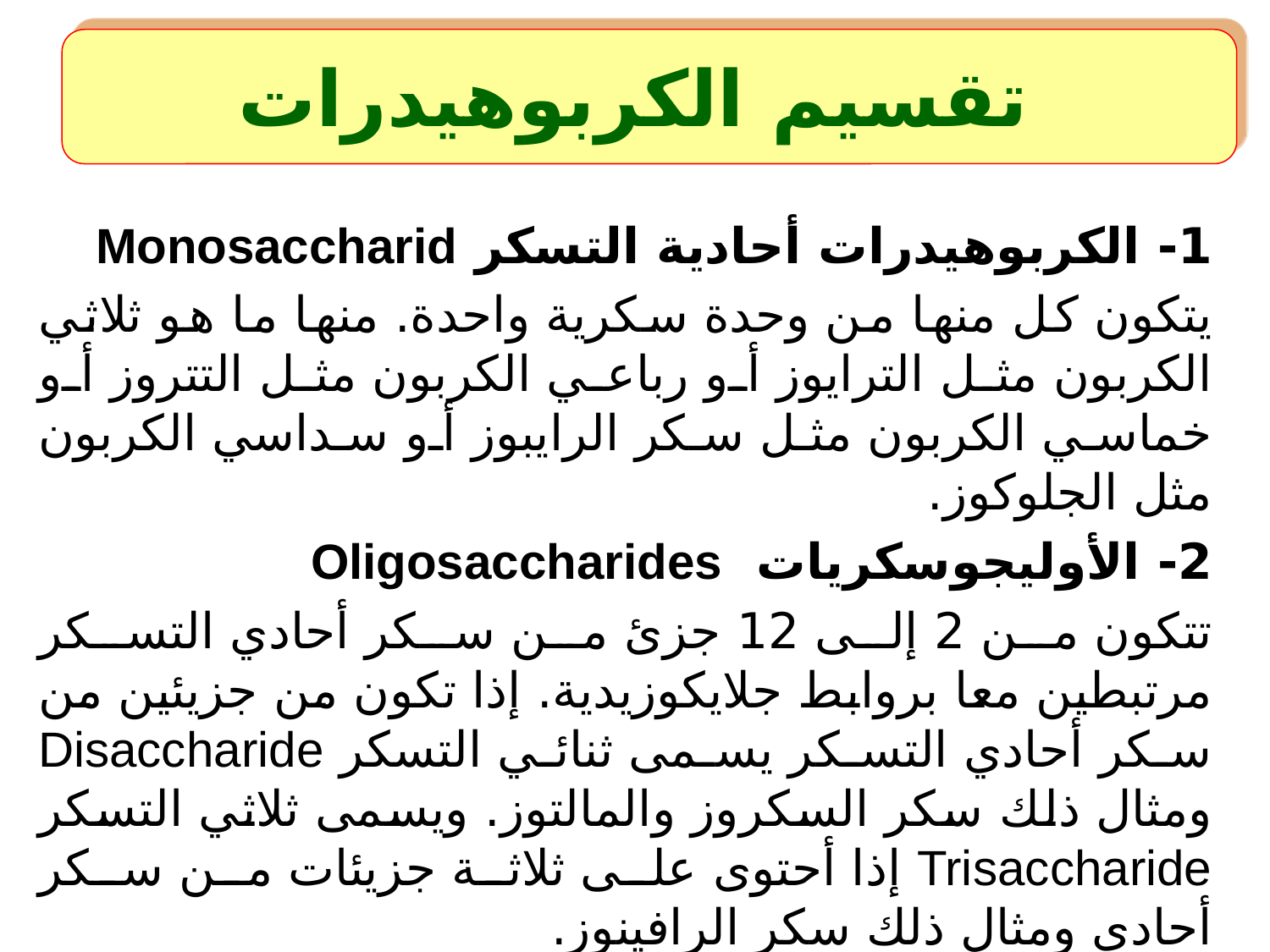

# تقسيم الكربوهيدرات

1- الكربوهيدرات أحادية التسكر Monosaccharid
يتكون كل منها من وحدة سكرية واحدة. منها ما هو ثلاثي الكربون مثل الترايوز أو رباعي الكربون مثل التتروز أو خماسي الكربون مثل سكر الرايبوز أو سداسي الكربون مثل الجلوكوز.
2- الأوليجوسكريات  Oligosaccharides
تتكون من 2 إلى 12 جزئ من سكر أحادي التسكر مرتبطين معا بروابط جلايكوزيدية. إذا تكون من جزيئين من سكر أحادي التسكر يسمى ثنائي التسكر Disaccharide ومثال ذلك سكر السكروز والمالتوز. ويسمى ثلاثي التسكر Trisaccharide إذا أحتوى على ثلاثة جزيئات من سكر أحادي ومثال ذلك سكر الرافينوز.
3- الكربوهيدرات عديدة التسكر Polysaccharides
تحتوي على أكثر من 12 وحدة من سكر أحادي مرتبطة بروابط جلايكوزيدية  ومن أمثلتها النشا والسليولوز في النبات والجلايكوجين في الحيوان.